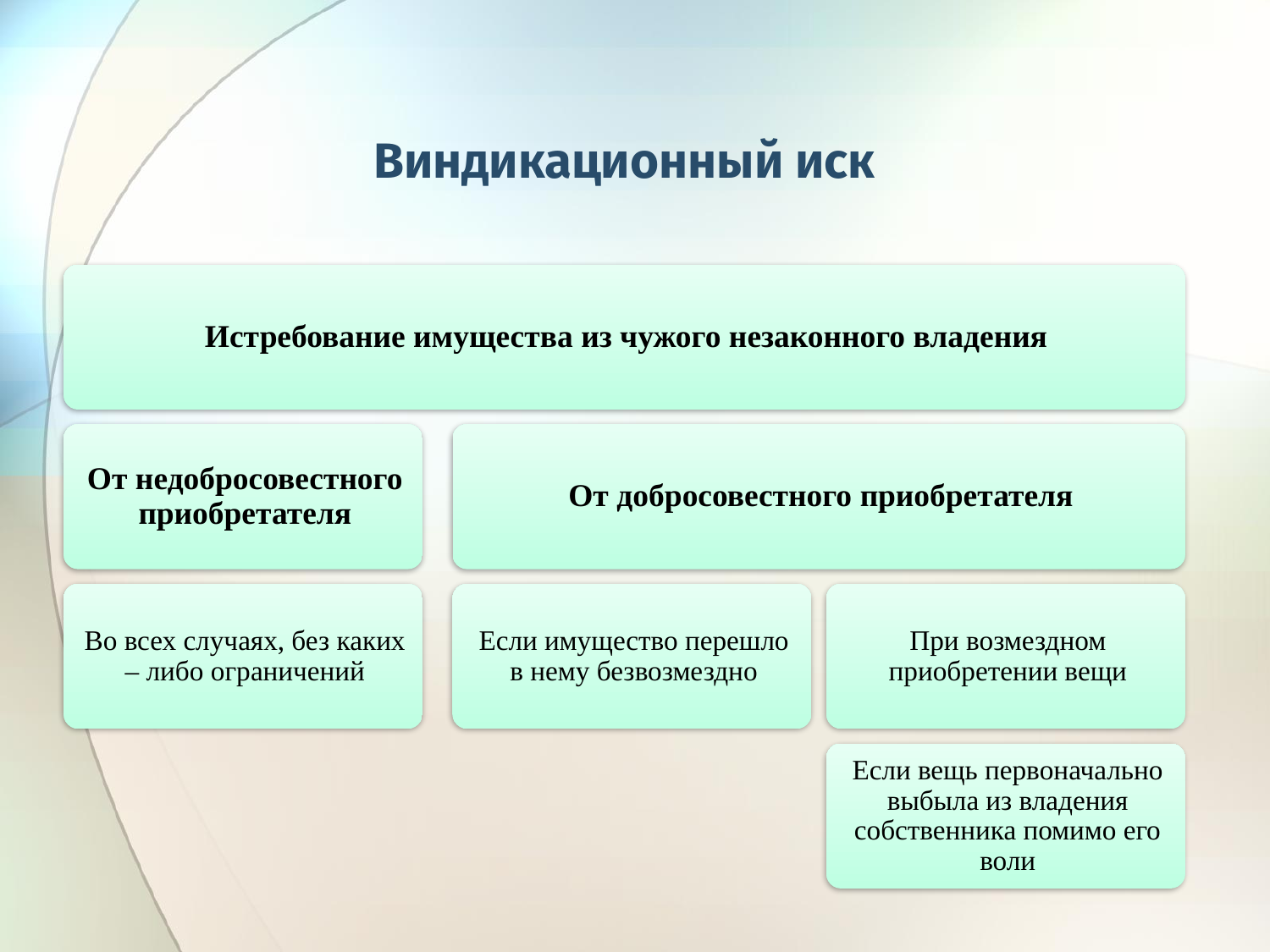

# Виндикационный иск
Истребование имущества из чужого незаконного владения
От недобросовестного приобретателя
Во всех случаях, без каких – либо ограничений
От добросовестного приобретателя
Если имущество перешло в нему безвозмездно
При возмездном приобретении вещи
Если вещь первоначально выбыла из владения собственника помимо его воли